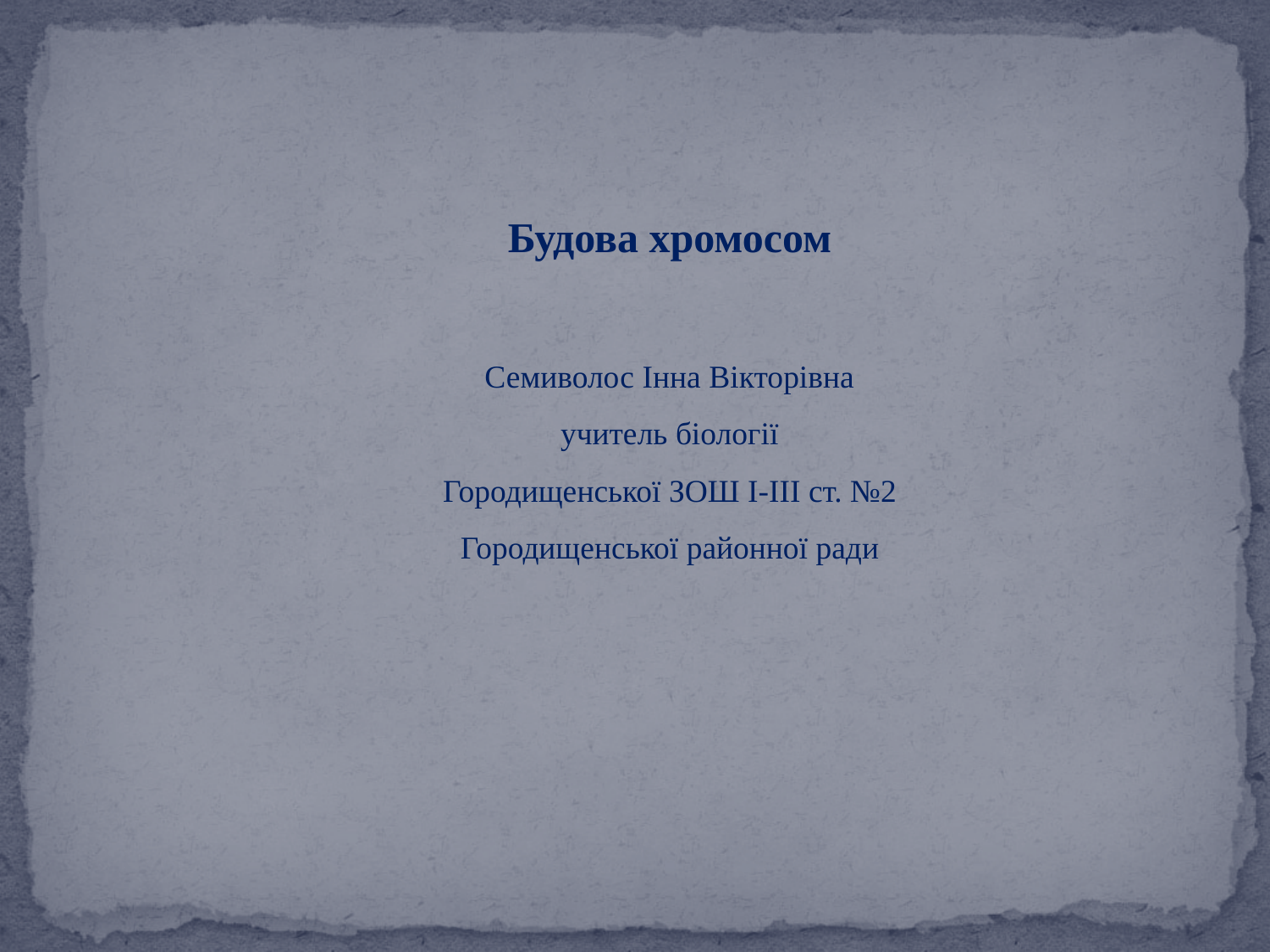

Будова хромосом
Семиволос Інна Вікторівна
учитель біології
Городищенської ЗОШ І-ІІІ ст. №2
Городищенської районної ради